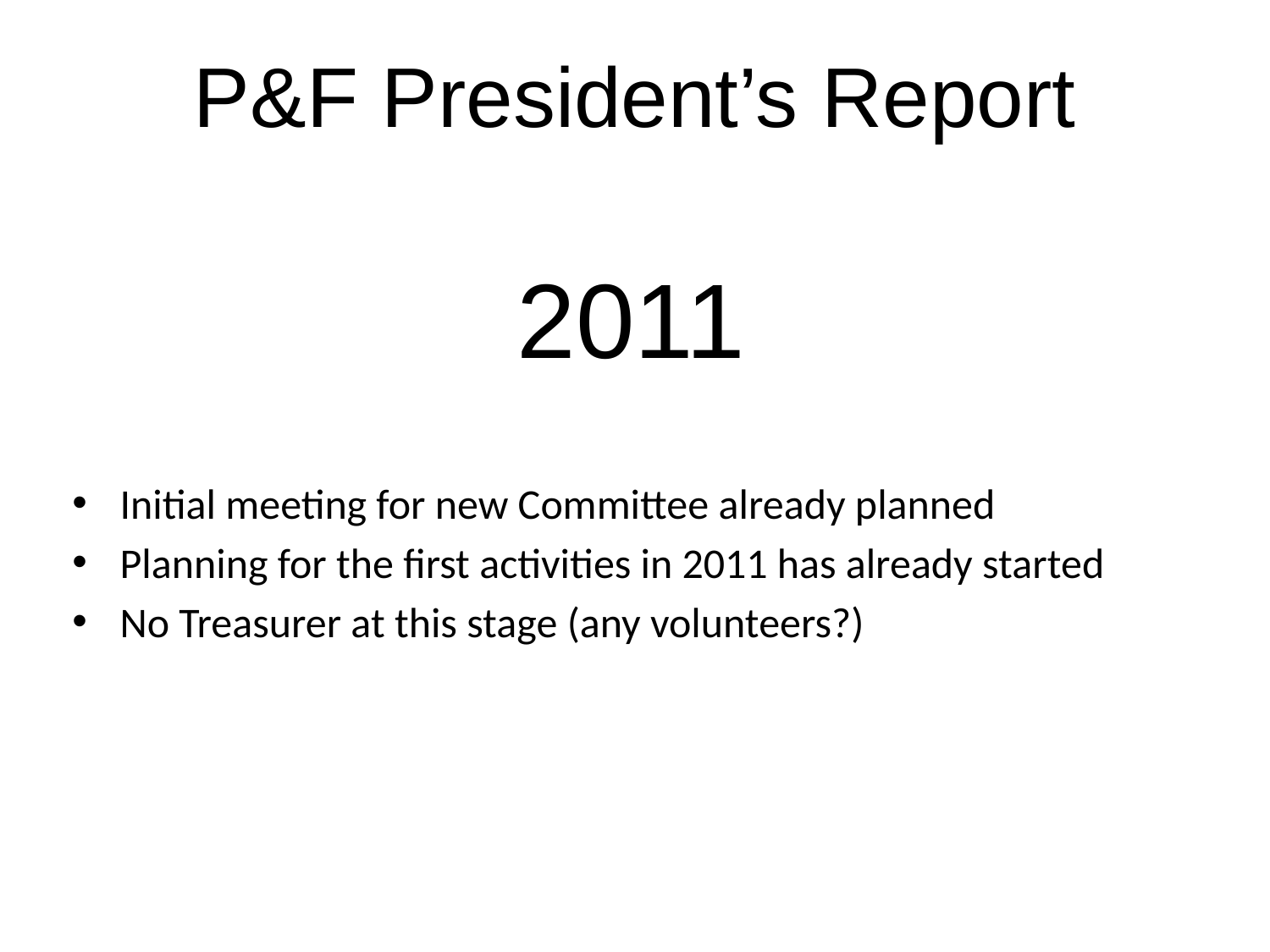

# P&F President’s Report

2011

Initial meeting for new Committee already planned
Planning for the first activities in 2011 has already started
No Treasurer at this stage (any volunteers?)